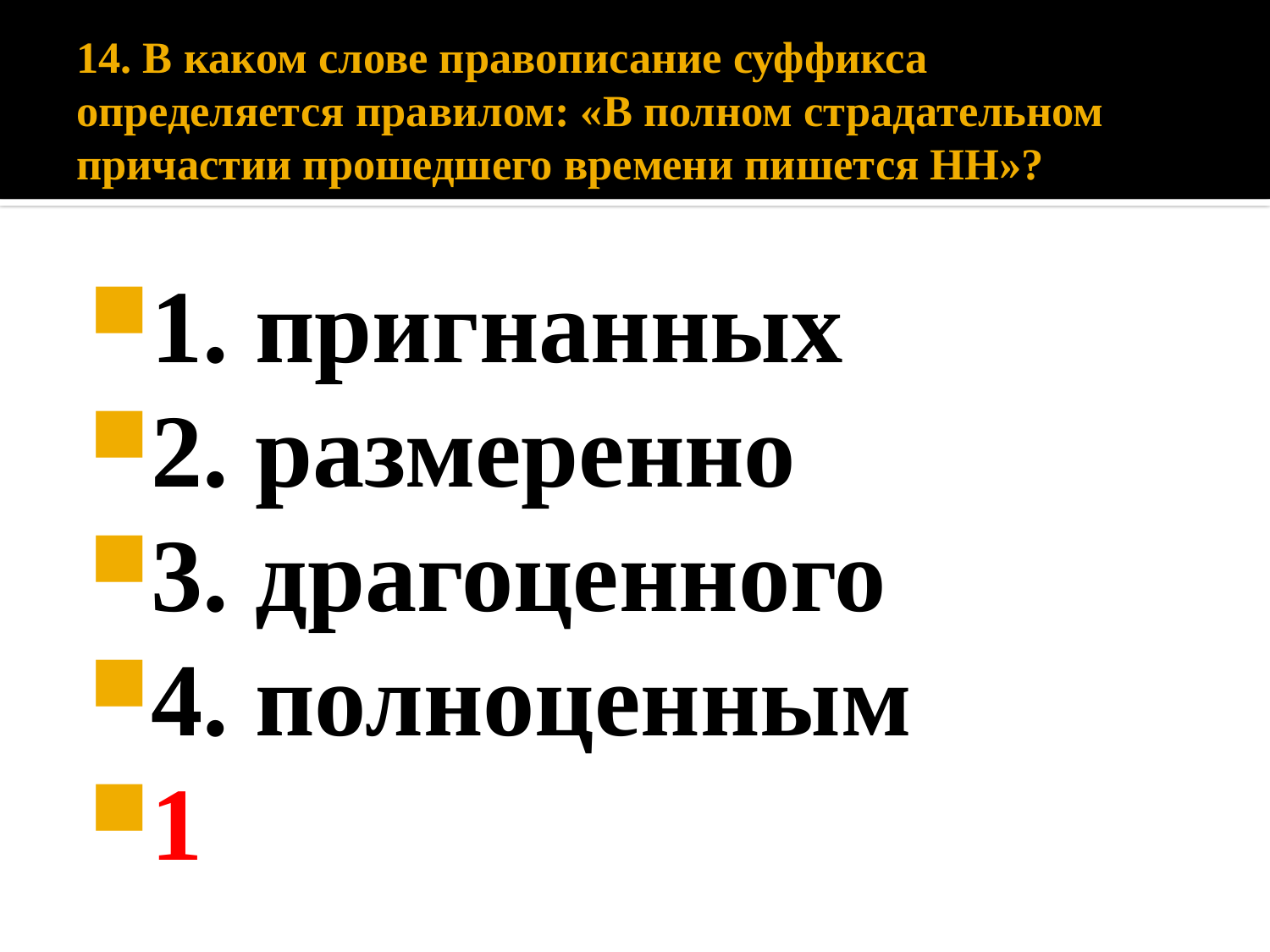

# 14. В каком слове правописание суффикса определяется правилом: «В полном страдательном причастии прошедшего времени пишется НН»?
1. пригнанных
2. размеренно
3. драгоценного
4. полноценным
1